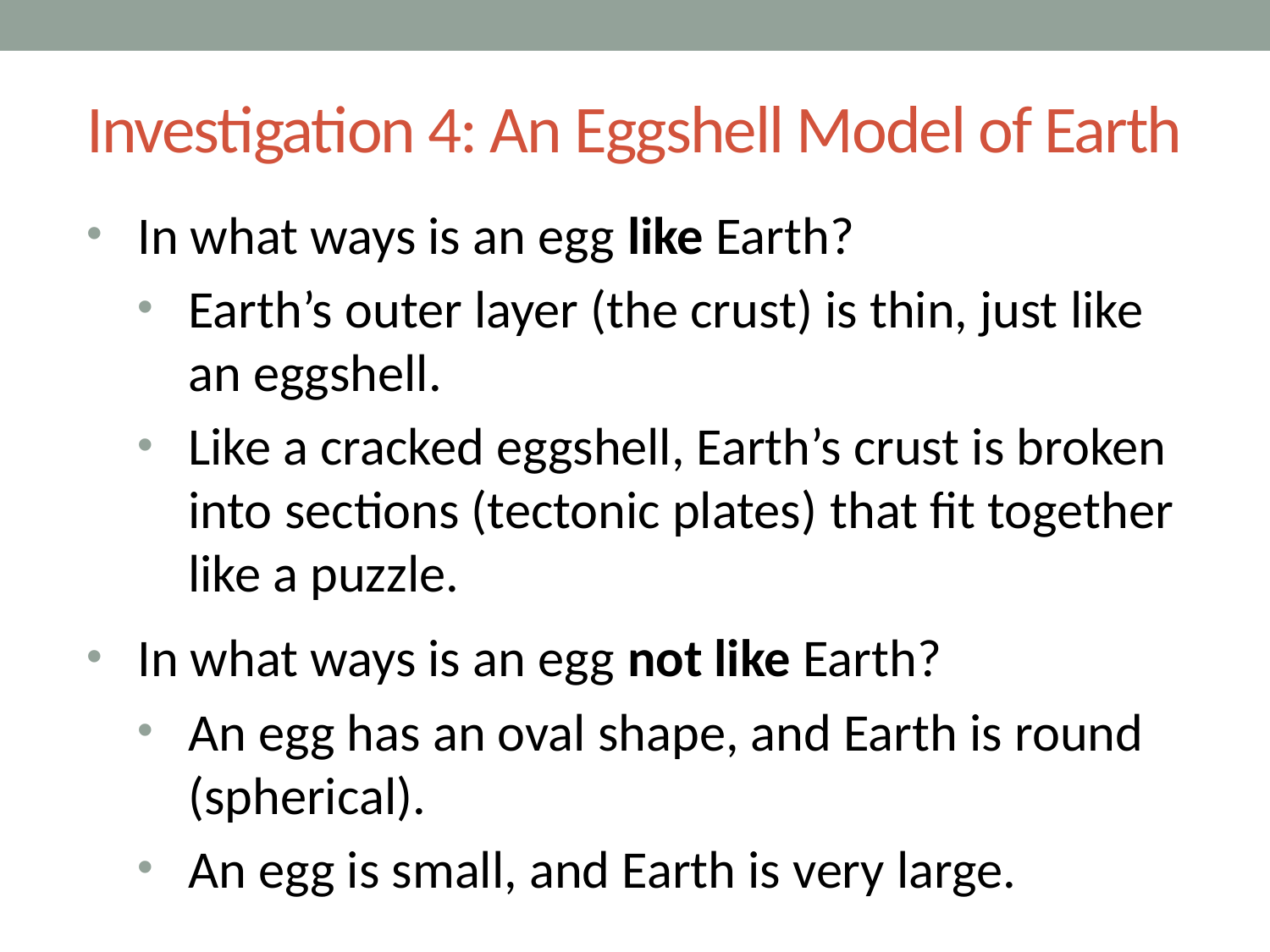

# Investigation 4: An Eggshell Model of Earth
In what ways is an egg like Earth?
Earth’s outer layer (the crust) is thin, just like
an eggshell.
Like a cracked eggshell, Earth’s crust is broken into sections (tectonic plates) that fit together like a puzzle.
In what ways is an egg not like Earth?
An egg has an oval shape, and Earth is round (spherical).
An egg is small, and Earth is very large.